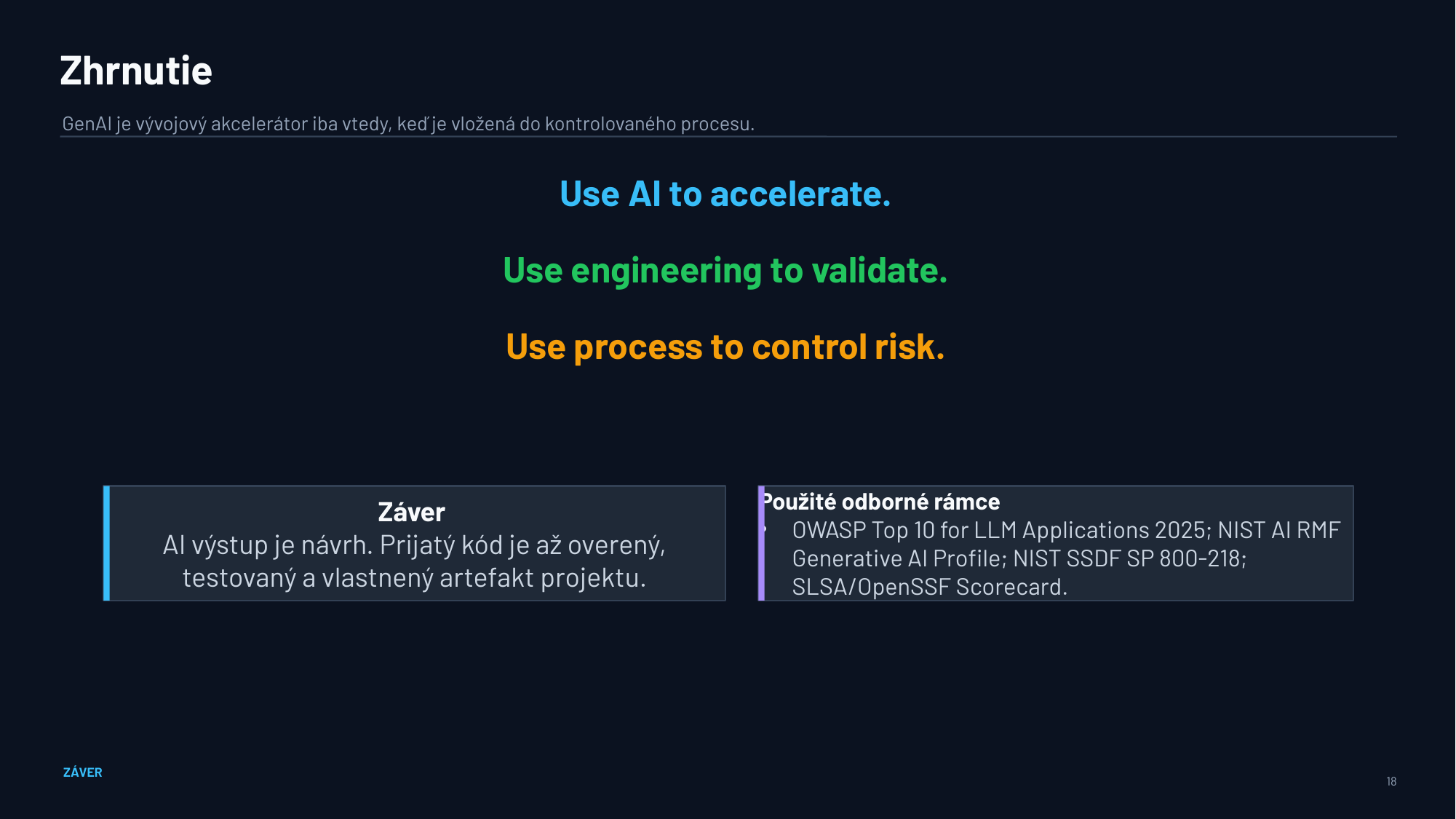

Zhrnutie
GenAI je vývojový akcelerátor iba vtedy, keď je vložená do kontrolovaného procesu.

Use AI to accelerate.
Use engineering to validate.
Use process to control risk.
Záver
AI výstup je návrh. Prijatý kód je až overený, testovaný a vlastnený artefakt projektu.

Použité odborné rámce
OWASP Top 10 for LLM Applications 2025; NIST AI RMF Generative AI Profile; NIST SSDF SP 800-218; SLSA/OpenSSF Scorecard.

ZÁVER
18